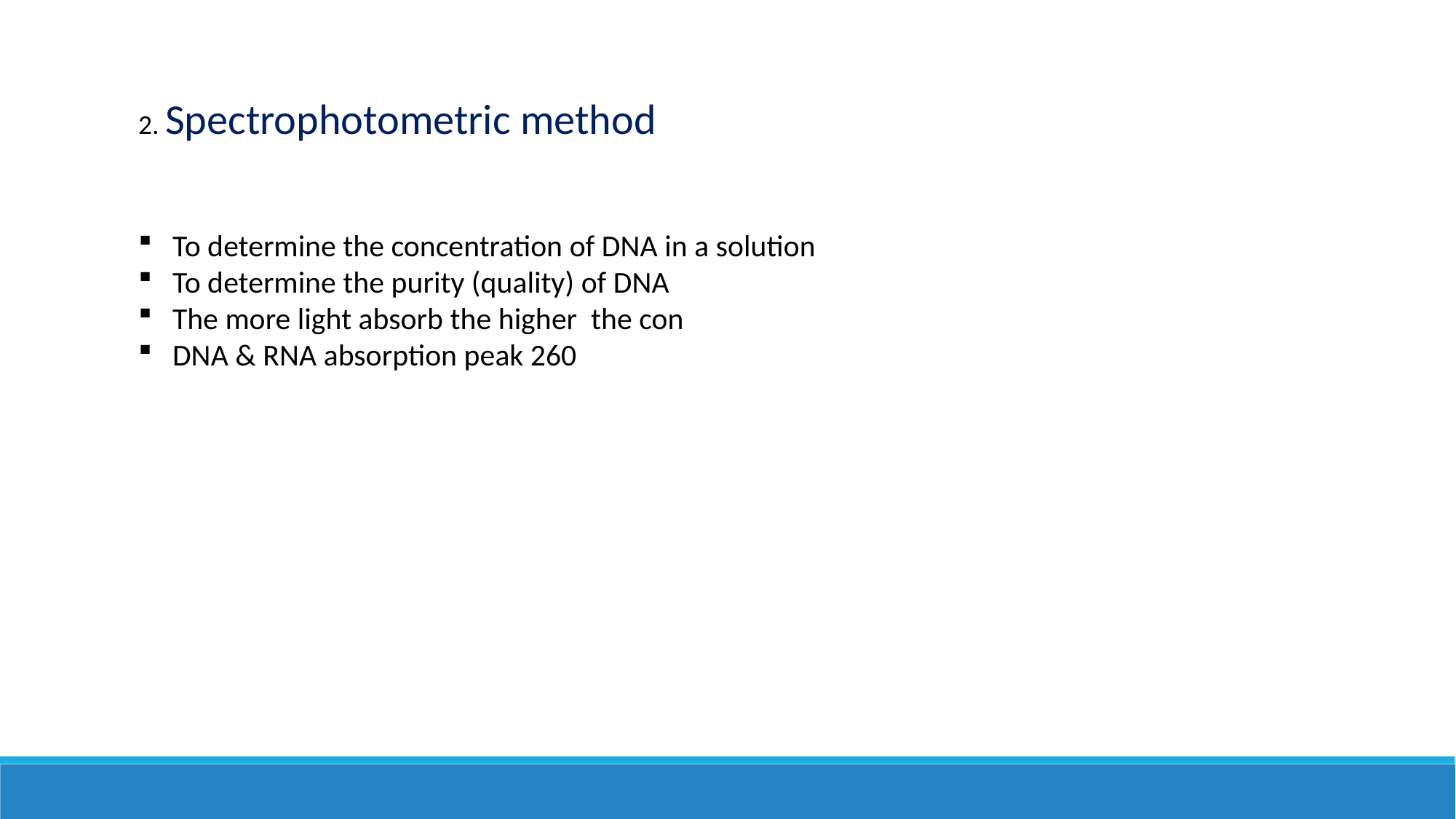

2. Spectrophotometric method

To determine the concentration of DNA in a solution
To determine the purity (quality) of DNA
The more light absorb the higher  the con
DNA & RNA absorption peak 260